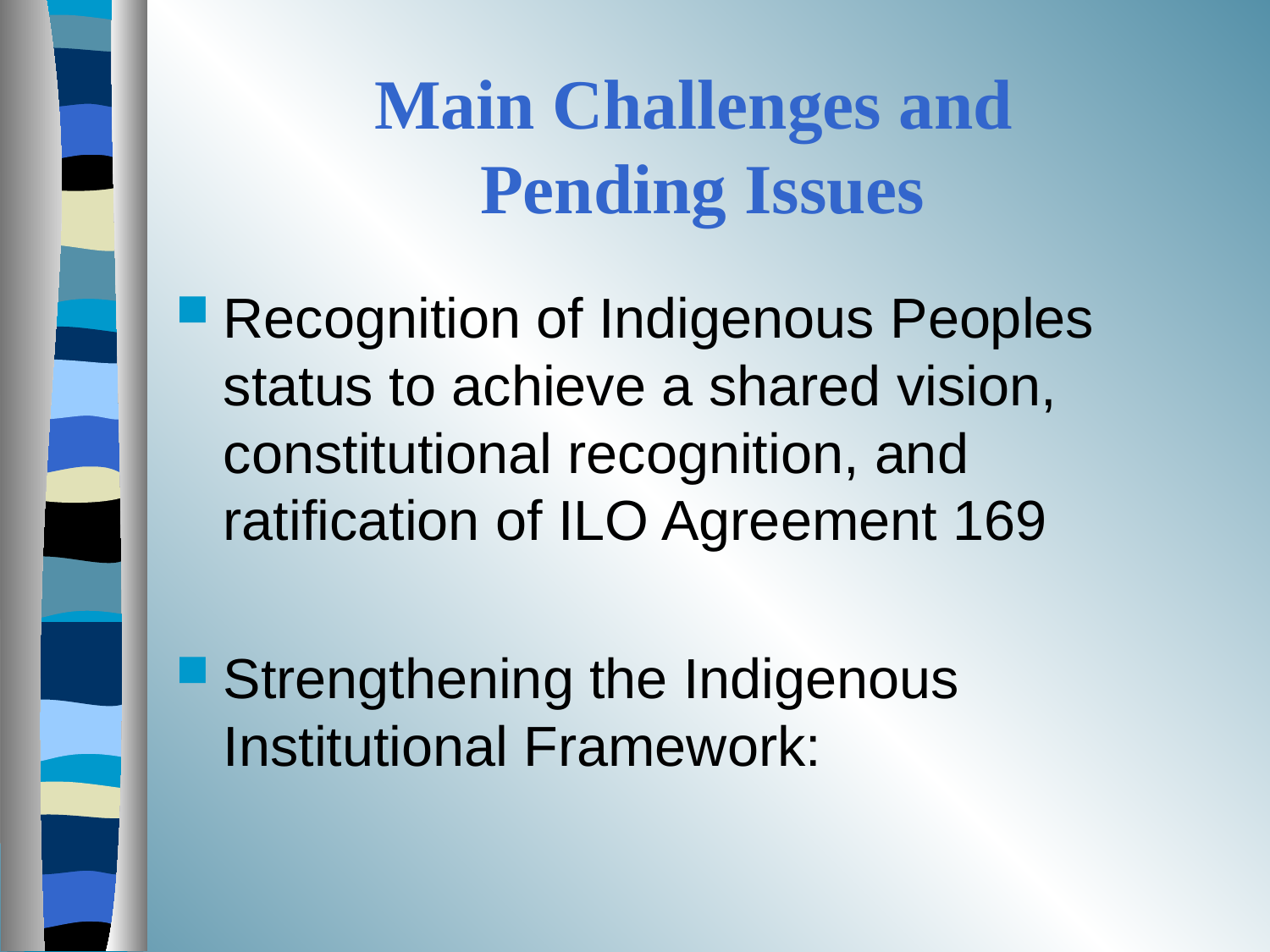

# Main Challenges and Pending Issues
Recognition of Indigenous Peoples status to achieve a shared vision, constitutional recognition, and ratification of ILO Agreement 169

Strengthening the Indigenous Institutional Framework: